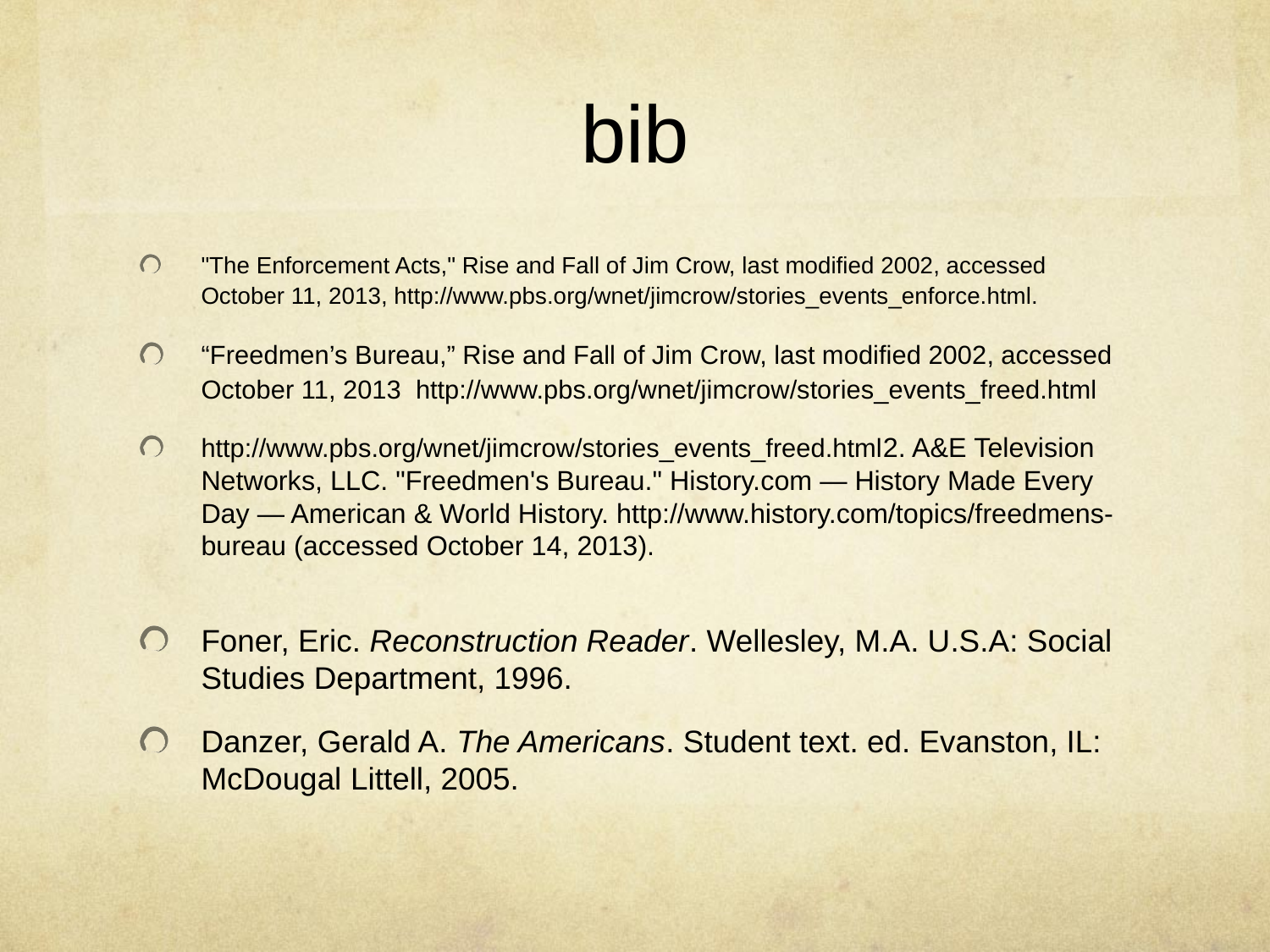

# bib
"The Enforcement Acts," Rise and Fall of Jim Crow, last modified 2002, accessed October 11, 2013, http://www.pbs.org/wnet/jimcrow/stories_events_enforce.html.
“Freedmen’s Bureau,” Rise and Fall of Jim Crow, last modified 2002, accessed October 11, 2013  http://www.pbs.org/wnet/jimcrow/stories_events_freed.html
http://www.pbs.org/wnet/jimcrow/stories_events_freed.html2. A&E Television Networks, LLC. "Freedmen's Bureau." History.com — History Made Every Day — American & World History. http://www.history.com/topics/freedmens-bureau (accessed October 14, 2013).
Foner, Eric. Reconstruction Reader. Wellesley, M.A. U.S.A: Social Studies Department, 1996.
Danzer, Gerald A. The Americans. Student text. ed. Evanston, IL: McDougal Littell, 2005.